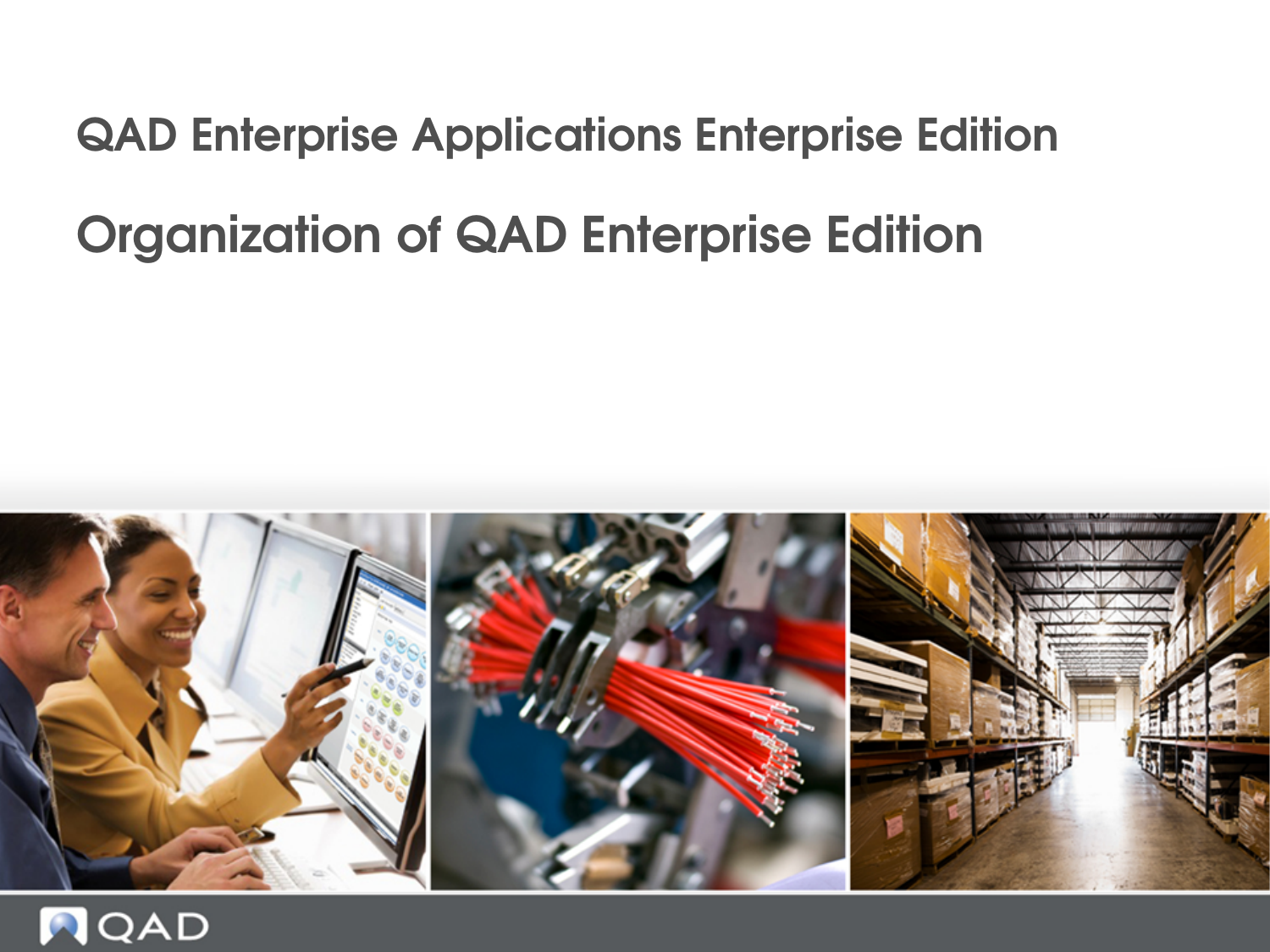

# QAD Enterprise Applications Enterprise Edition
Organization of QAD Enterprise Edition